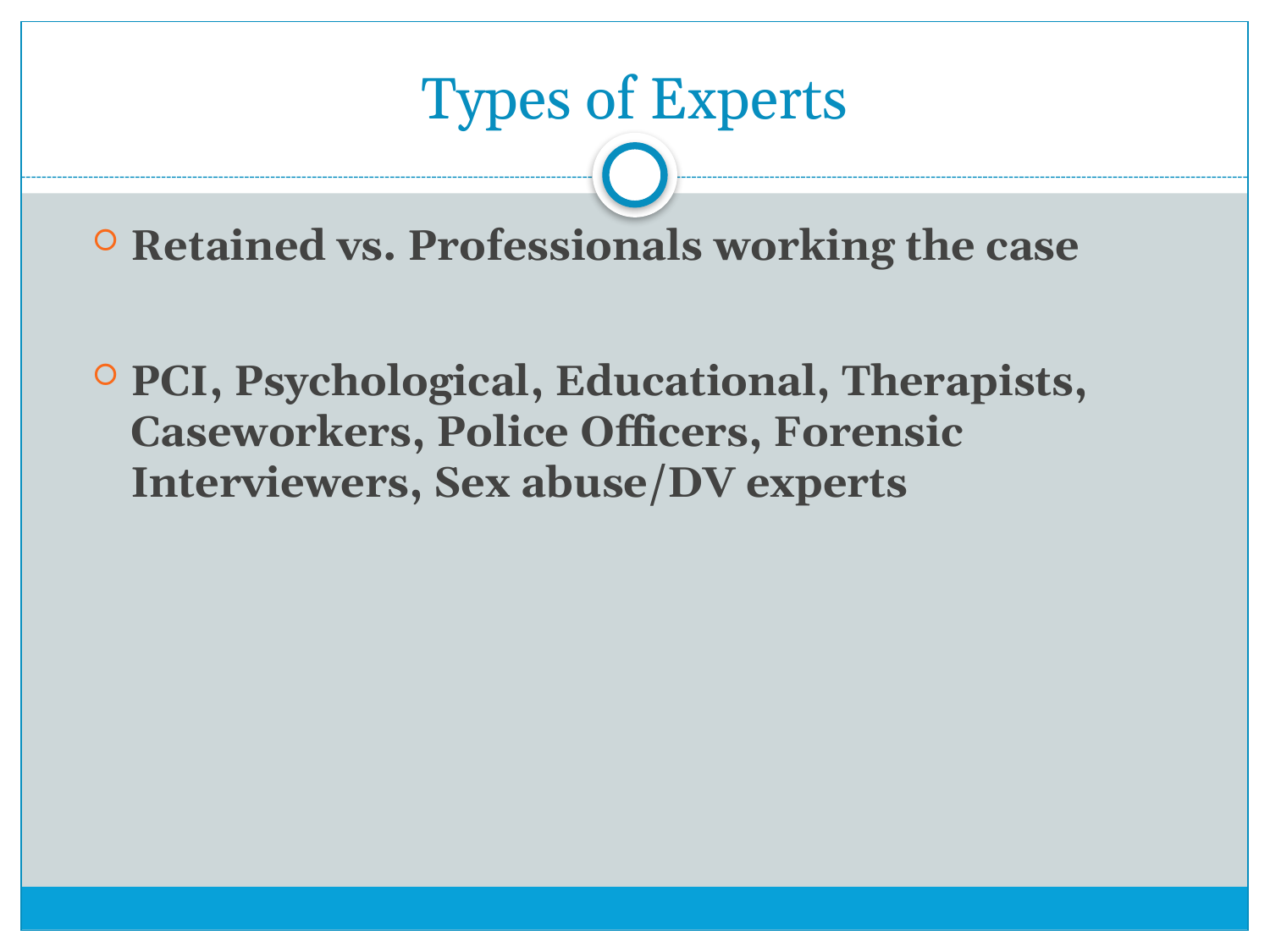

# Types of Experts
Retained vs. Professionals working the case

PCI, Psychological, Educational, Therapists, Caseworkers, Police Officers, Forensic Interviewers, Sex abuse/DV experts